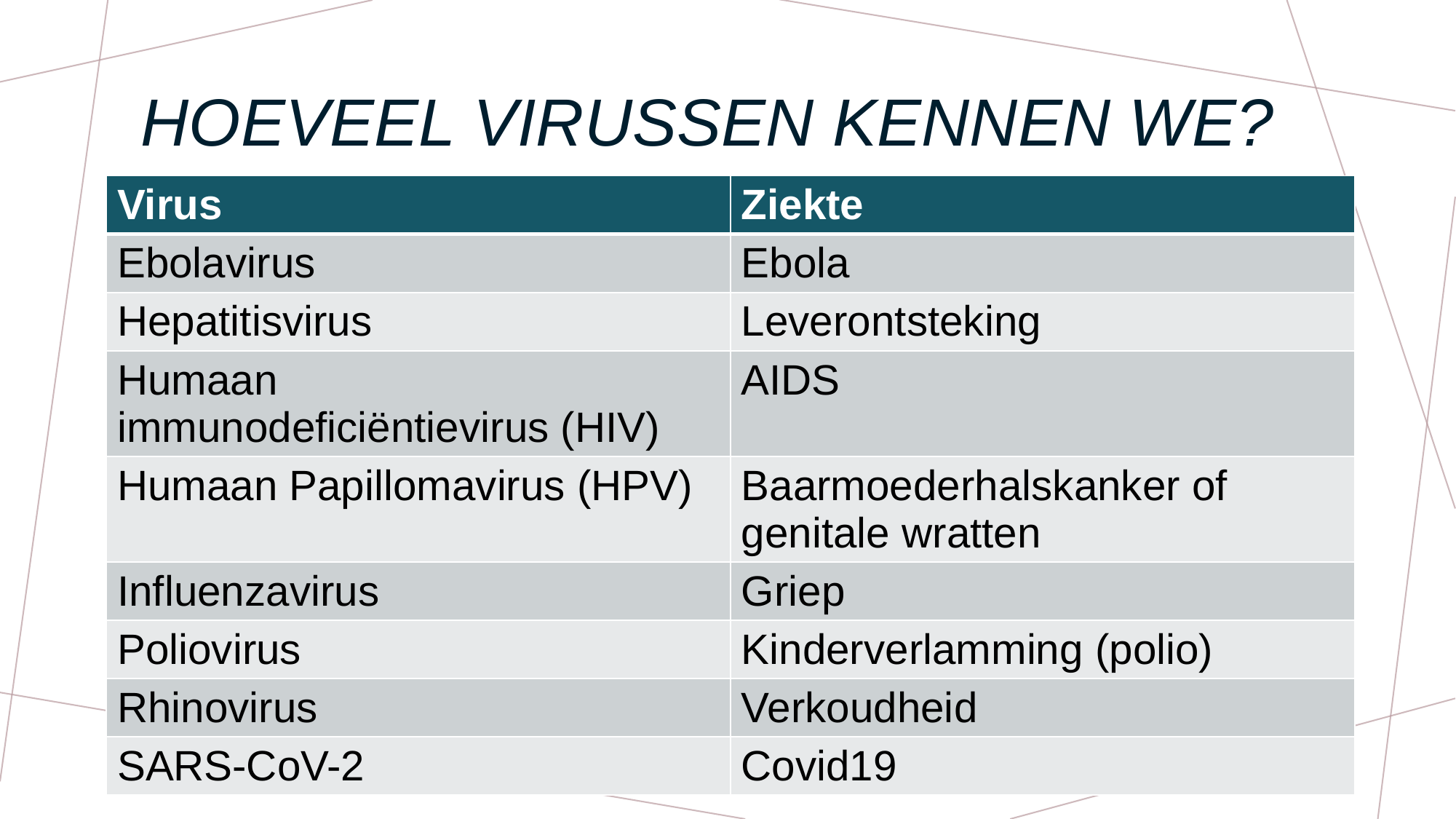

# Hoeveel virussen kennen we?
| Virus | Ziekte |
| --- | --- |
| Ebolavirus | Ebola |
| Hepatitisvirus | Leverontsteking |
| Humaan immunodeficiëntievirus (HIV) | AIDS |
| Humaan Papillomavirus (HPV) | Baarmoederhalskanker of genitale wratten |
| Influenzavirus | Griep |
| Poliovirus | Kinderverlamming (polio) |
| Rhinovirus | Verkoudheid |
| SARS-CoV-2 | Covid19 |